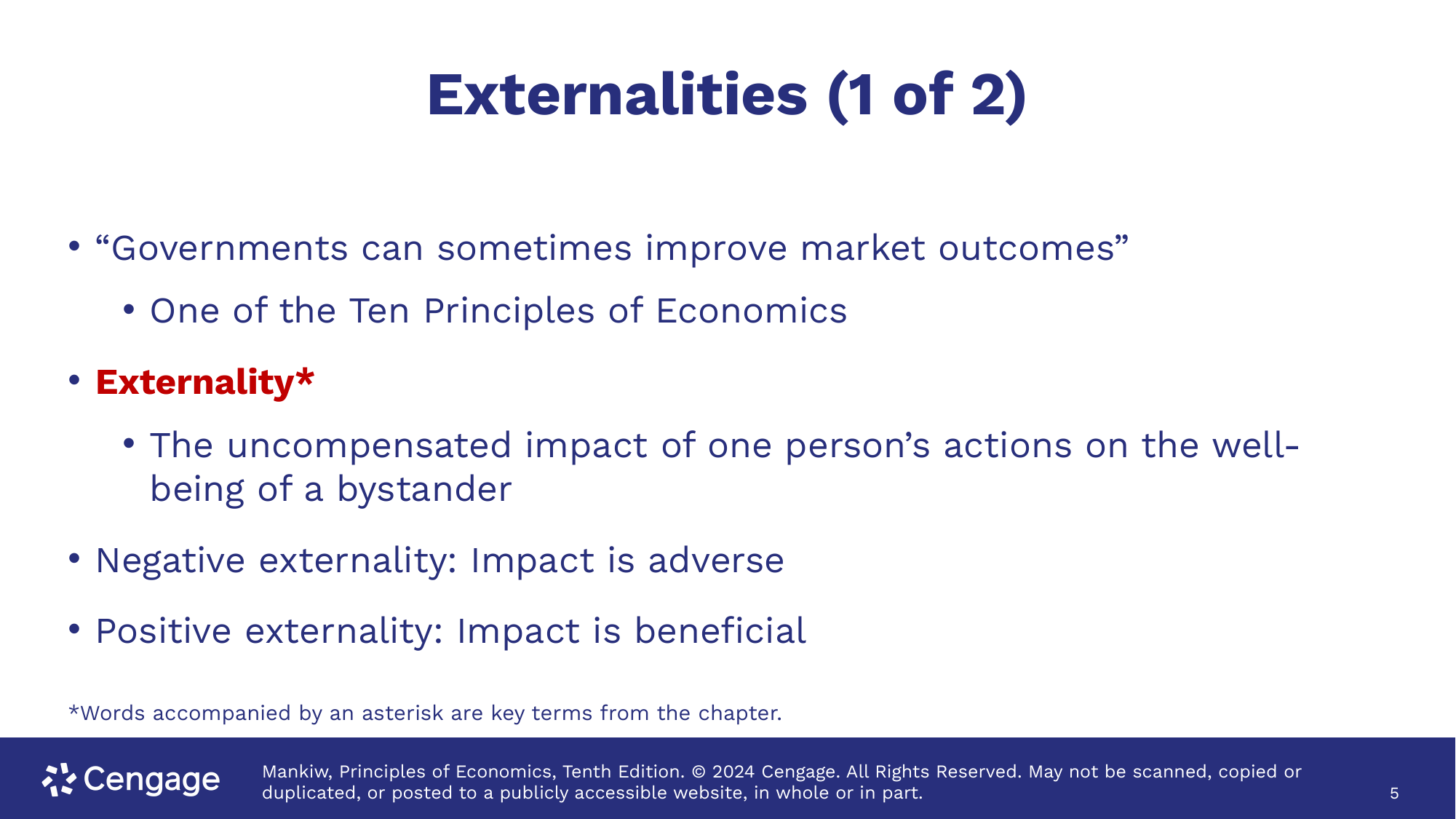

# Externalities (1 of 2)
“Governments can sometimes improve market outcomes”
One of the Ten Principles of Economics
Externality*
The uncompensated impact of one person’s actions on the well-being of a bystander
Negative externality: Impact is adverse
Positive externality: Impact is beneficial
*Words accompanied by an asterisk are key terms from the chapter.